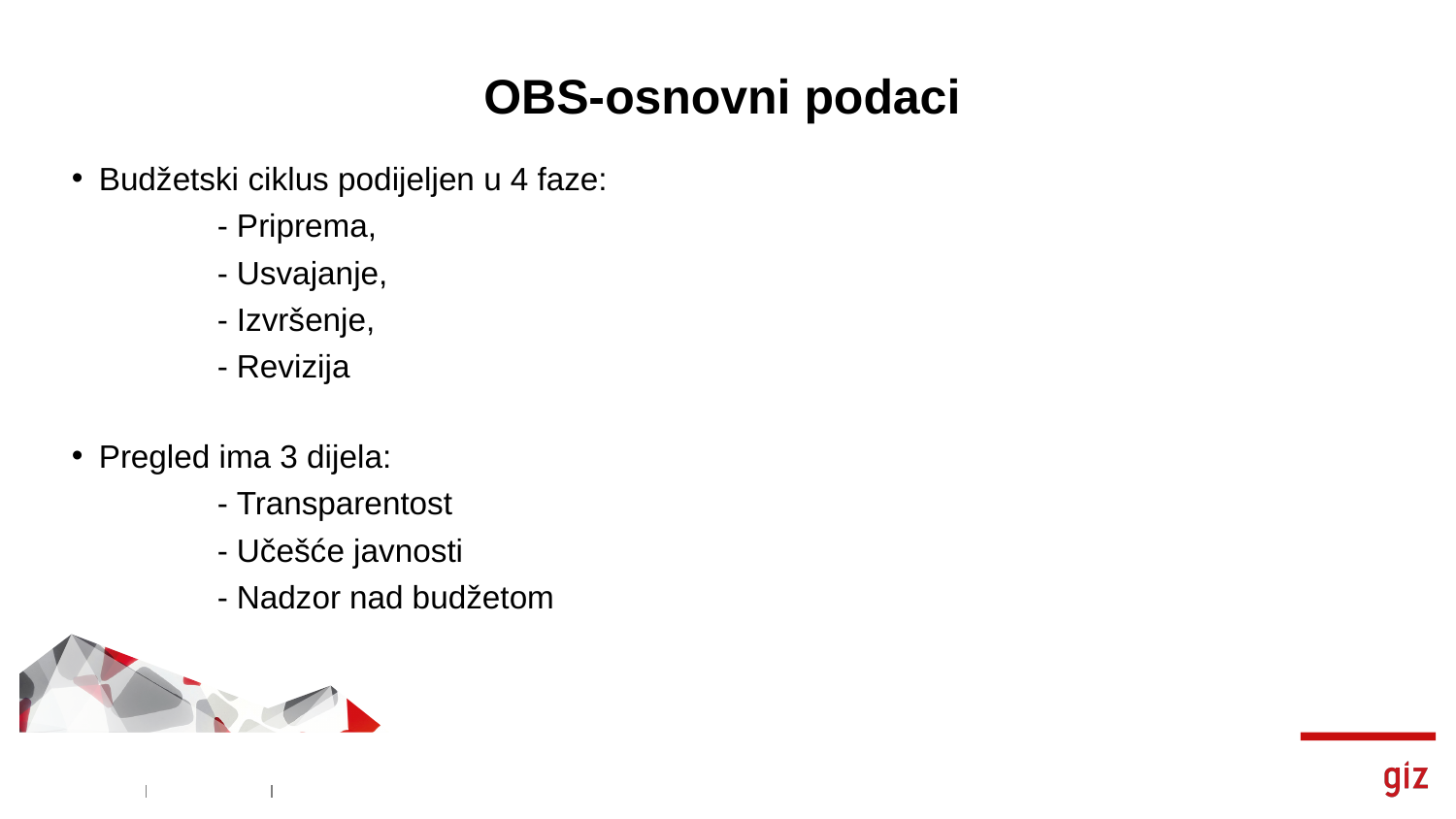

# OBS-osnovni podaci
Budžetski ciklus podijeljen u 4 faze:
	- Priprema,
	- Usvajanje,
	- Izvršenje,
	- Revizija

Pregled ima 3 dijela:
	- Transparentost
	- Učešće javnosti
	- Nadzor nad budžetom